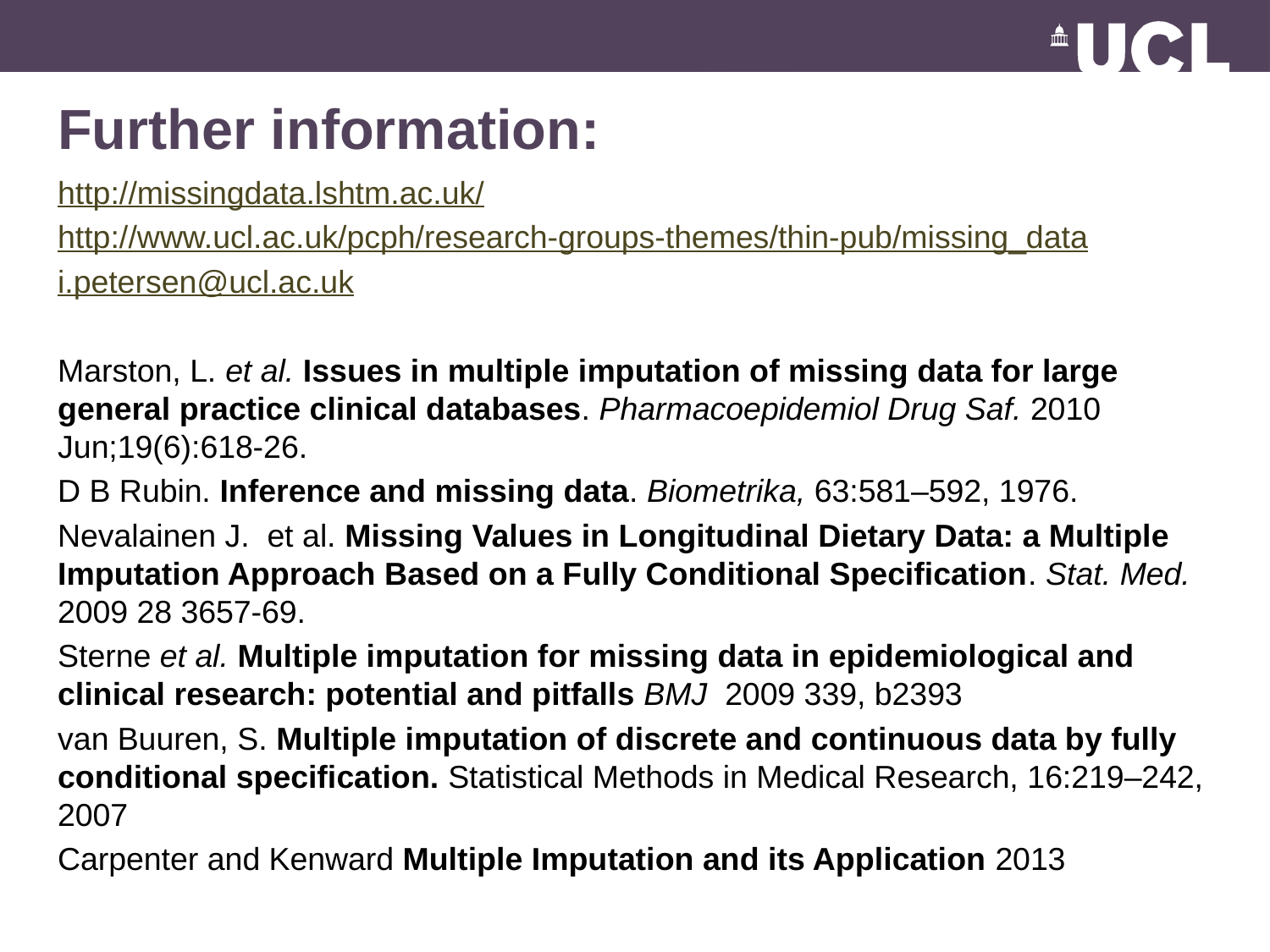

# Further information:
http://missingdata.lshtm.ac.uk/
http://www.ucl.ac.uk/pcph/research-groups-themes/thin-pub/missing_data
i.petersen@ucl.ac.uk

Marston, L. et al. Issues in multiple imputation of missing data for large general practice clinical databases. Pharmacoepidemiol Drug Saf. 2010 Jun;19(6):618-26.
D B Rubin. Inference and missing data. Biometrika, 63:581–592, 1976.
Nevalainen J.  et al. Missing Values in Longitudinal Dietary Data: a Multiple Imputation Approach Based on a Fully Conditional Specification. Stat. Med. 2009 28 3657-69.
Sterne et al. Multiple imputation for missing data in epidemiological and clinical research: potential and pitfalls BMJ  2009 339, b2393
van Buuren, S. Multiple imputation of discrete and continuous data by fully conditional specification. Statistical Methods in Medical Research, 16:219–242, 2007
Carpenter and Kenward Multiple Imputation and its Application 2013